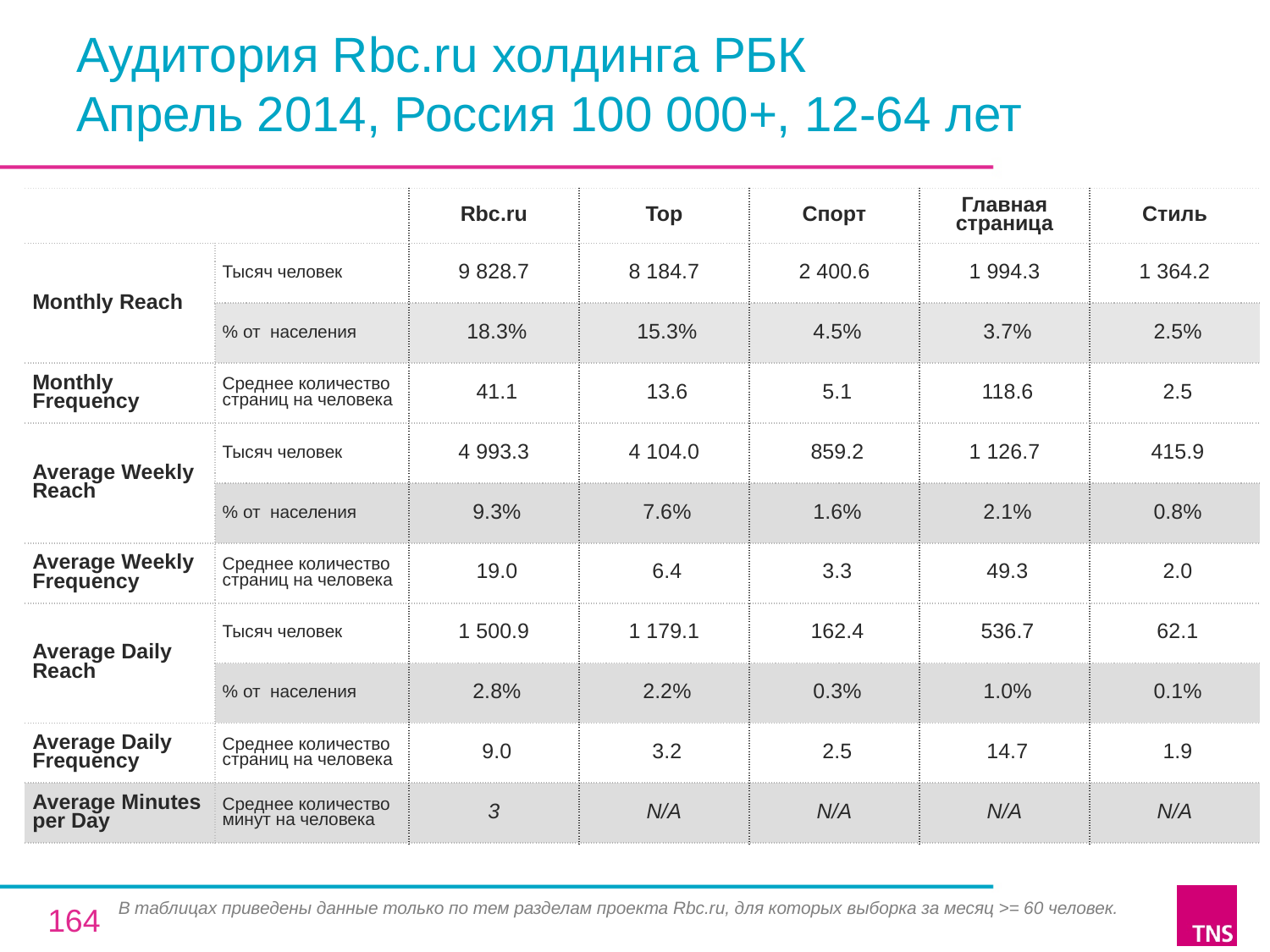

# Аудитория Rbc.ru холдинга РБК Апрель 2014, Россия 100 000+, 12-64 лет
|  |  | Rbc.ru | Top | Спорт | Главная страница | Стиль |
| --- | --- | --- | --- | --- | --- | --- |
| Monthly Reach | Тысяч человек | 9 828.7 | 8 184.7 | 2 400.6 | 1 994.3 | 1 364.2 |
|  | % от населения | 18.3% | 15.3% | 4.5% | 3.7% | 2.5% |
| Monthly Frequency | Среднее количество страниц на человека | 41.1 | 13.6 | 5.1 | 118.6 | 2.5 |
| Average Weekly Reach | Тысяч человек | 4 993.3 | 4 104.0 | 859.2 | 1 126.7 | 415.9 |
|  | % от населения | 9.3% | 7.6% | 1.6% | 2.1% | 0.8% |
| Average Weekly Frequency | Среднее количество страниц на человека | 19.0 | 6.4 | 3.3 | 49.3 | 2.0 |
| Average Daily Reach | Тысяч человек | 1 500.9 | 1 179.1 | 162.4 | 536.7 | 62.1 |
|  | % от населения | 2.8% | 2.2% | 0.3% | 1.0% | 0.1% |
| Average Daily Frequency | Среднее количество страниц на человека | 9.0 | 3.2 | 2.5 | 14.7 | 1.9 |
| Average Minutes per Day | Среднее количество минут на человека | 3 | N/A | N/A | N/A | N/A |
В таблицах приведены данные только по тем разделам проекта Rbc.ru, для которых выборка за месяц >= 60 человек.
164